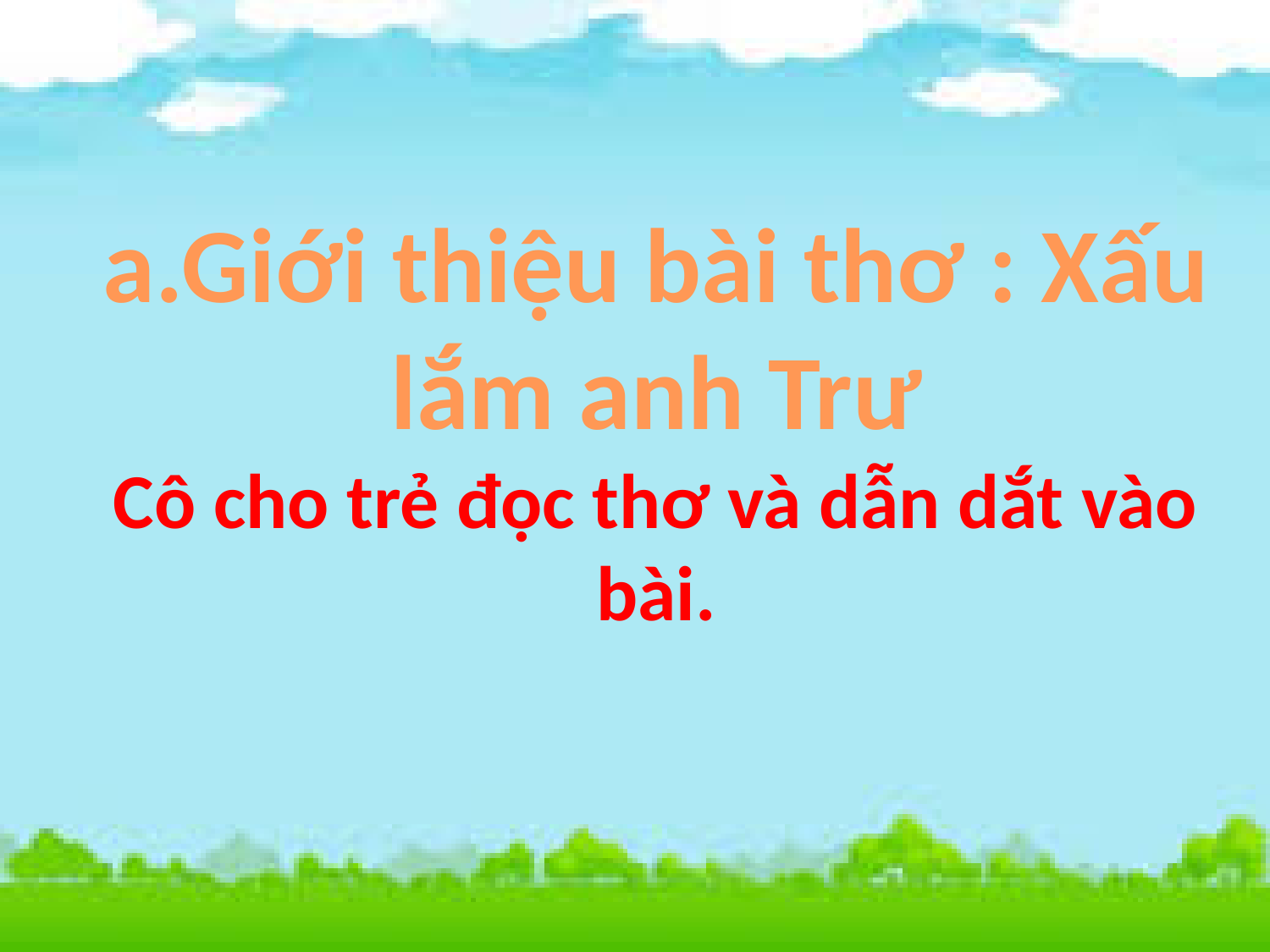

a.Giới thiệu bài thơ : Xấu lắm anh Trư
Cô cho trẻ đọc thơ và dẫn dắt vào bài.